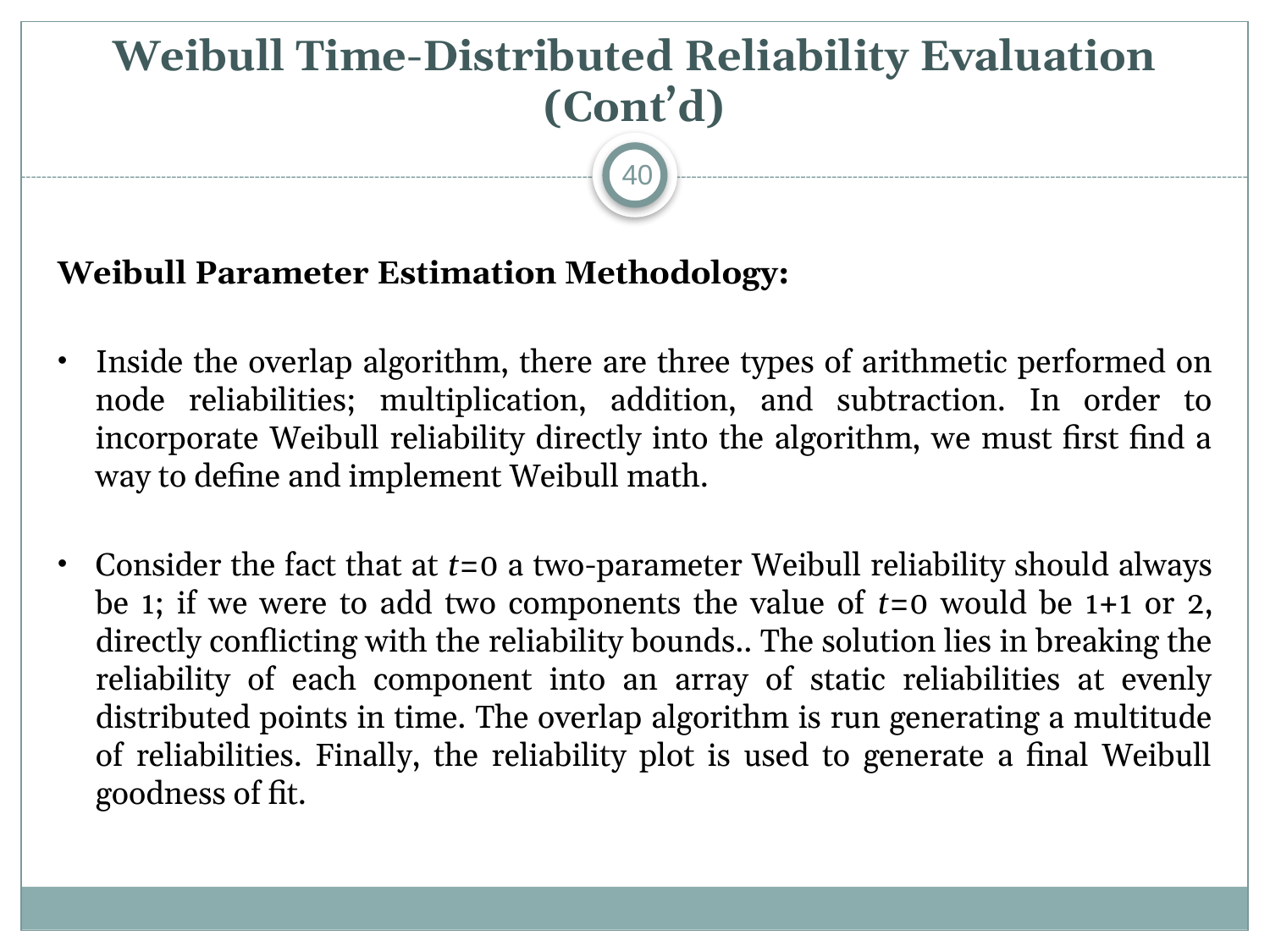

# Weibull Time-Distributed Reliability Evaluation (Cont’d)
40
Weibull Parameter Estimation Methodology:

Inside the overlap algorithm, there are three types of arithmetic performed on node reliabilities; multiplication, addition, and subtraction. In order to incorporate Weibull reliability directly into the algorithm, we must first find a way to define and implement Weibull math.

Consider the fact that at t=0 a two-parameter Weibull reliability should always be 1; if we were to add two components the value of t=0 would be 1+1 or 2, directly conflicting with the reliability bounds.. The solution lies in breaking the reliability of each component into an array of static reliabilities at evenly distributed points in time. The overlap algorithm is run generating a multitude of reliabilities. Finally, the reliability plot is used to generate a final Weibull goodness of fit.